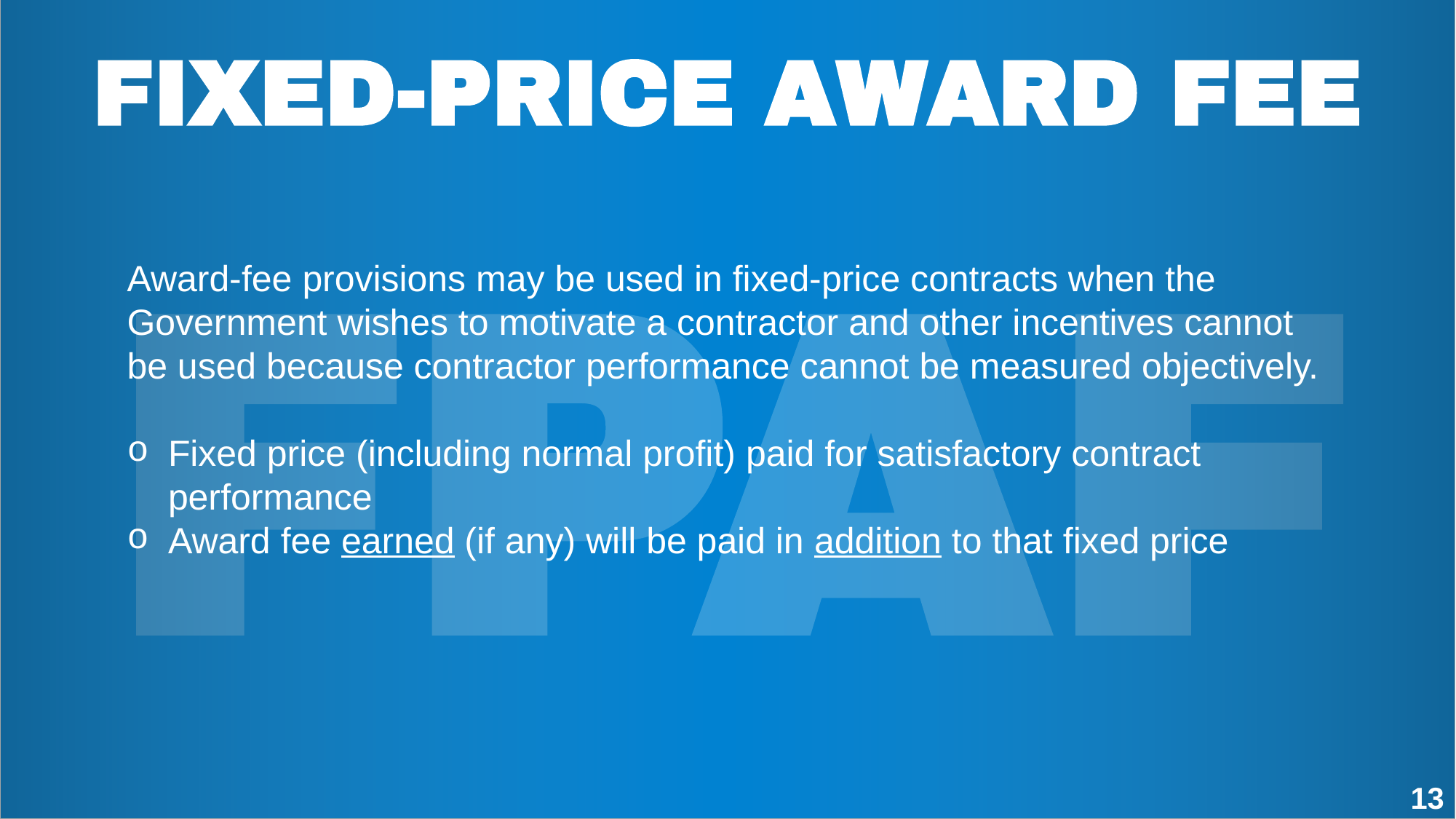

FIXED-PRICE AWARD FEE
FPAF
Award-fee provisions may be used in fixed-price contracts when the Government wishes to motivate a contractor and other incentives cannot be used because contractor performance cannot be measured objectively.
Fixed price (including normal profit) paid for satisfactory contract performance
Award fee earned (if any) will be paid in addition to that fixed price
13